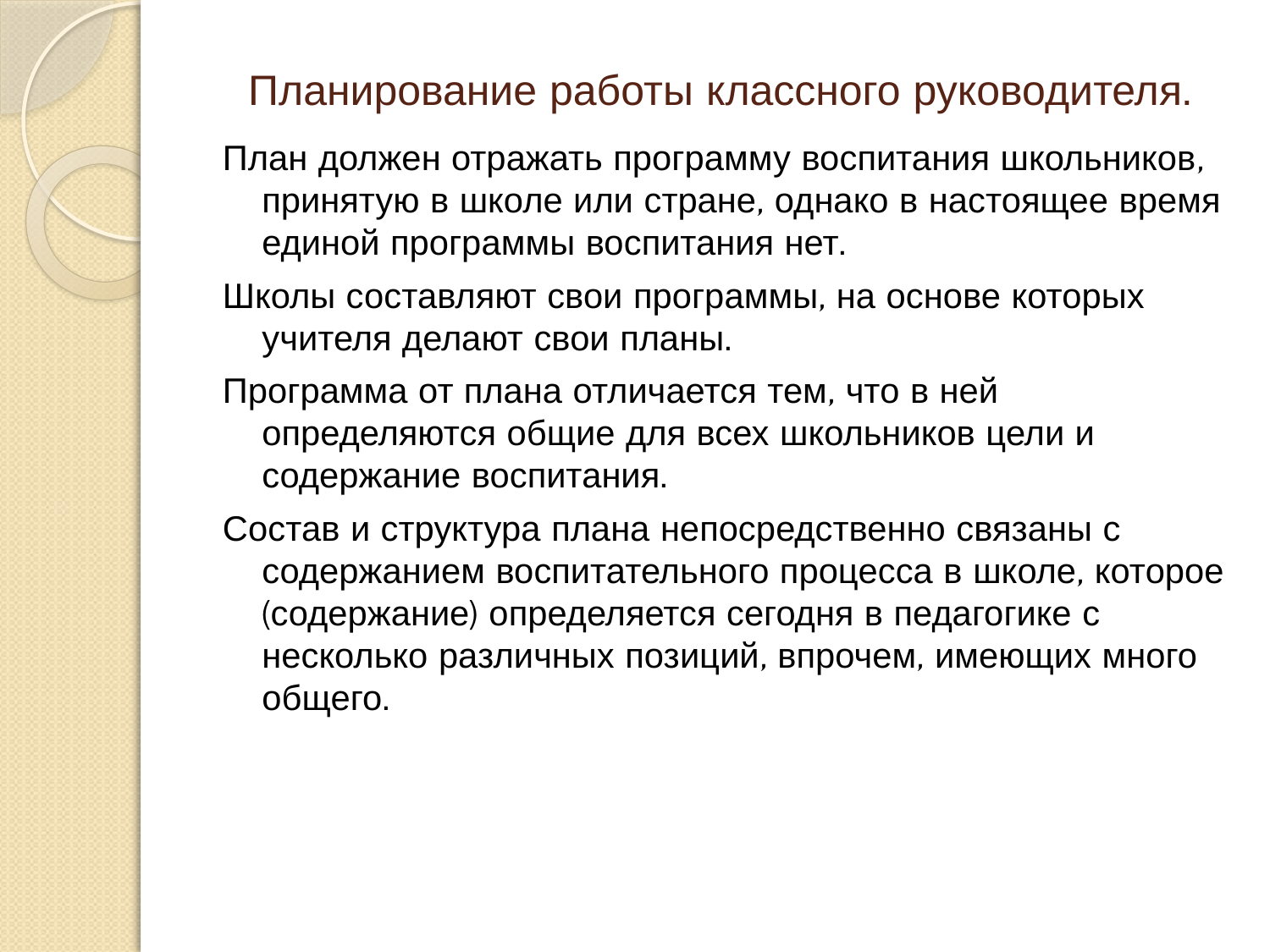

# Планирование работы классного руководителя.
План должен отражать программу воспитания школьников, принятую в школе или стране, однако в настоящее время единой программы воспитания нет.
Школы составляют свои программы, на основе которых учителя делают свои планы.
Программа от плана отличается тем, что в ней определяются общие для всех школьников цели и содержание воспитания.
Состав и структура плана непосредственно связаны с содержанием воспитательного процесса в школе, которое (содержание) определяется сегодня в педагогике с несколько различных позиций, впрочем, имеющих много общего.